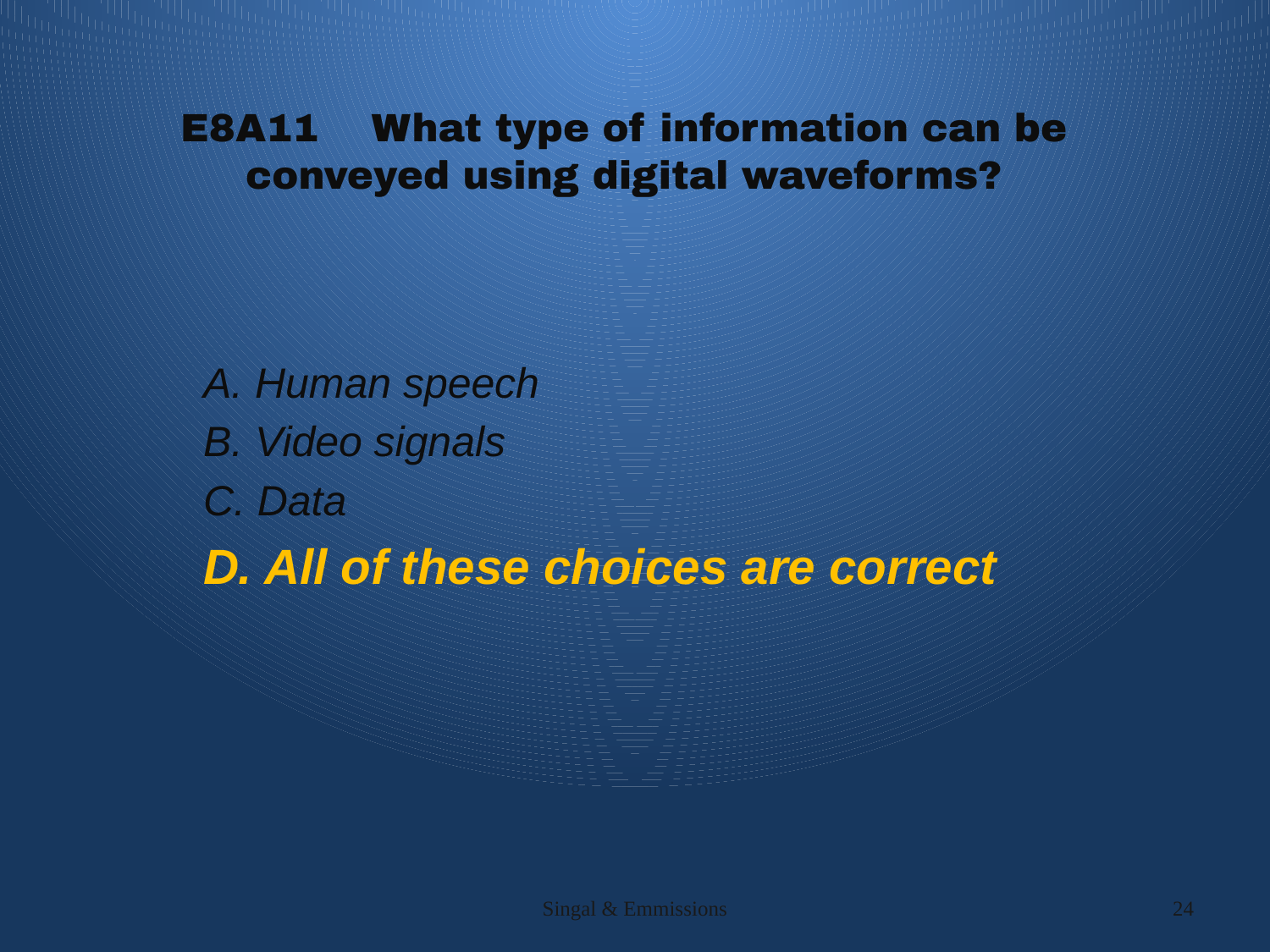

# E8A11    What type of information can be conveyed using digital waveforms?
A. Human speech
B. Video signals
C. Data
D. All of these choices are correct
Singal & Emmissions
24